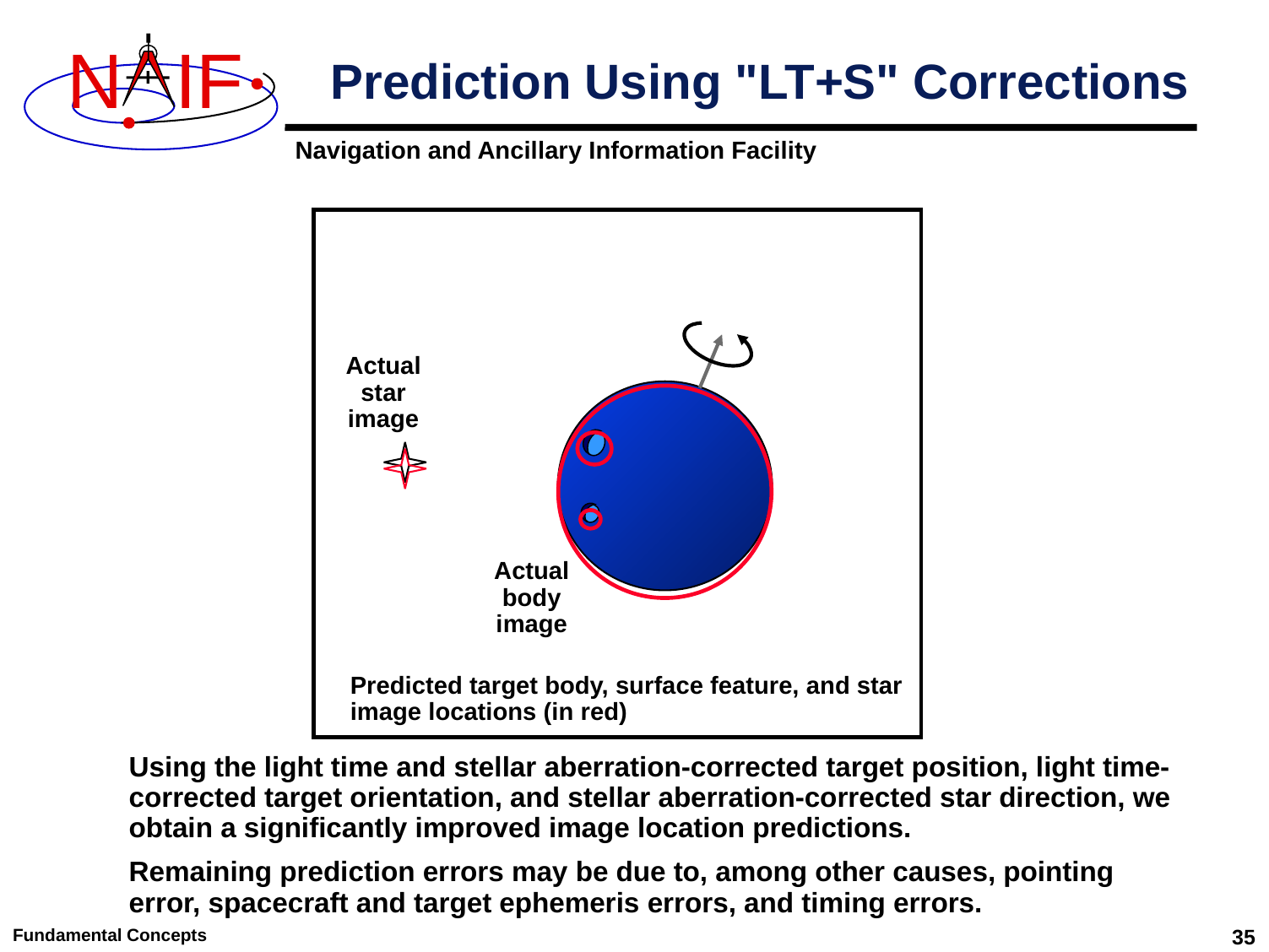

# Prediction Using "LT+S" Corrections

Actual star image

Actual body image
Predicted target body, surface feature, and star image locations (in red)
Using the light time and stellar aberration-corrected target position, light time-corrected target orientation, and stellar aberration-corrected star direction, we obtain a significantly improved image location predictions.
Remaining prediction errors may be due to, among other causes, pointing error, spacecraft and target ephemeris errors, and timing errors.
Fundamental Concepts
35